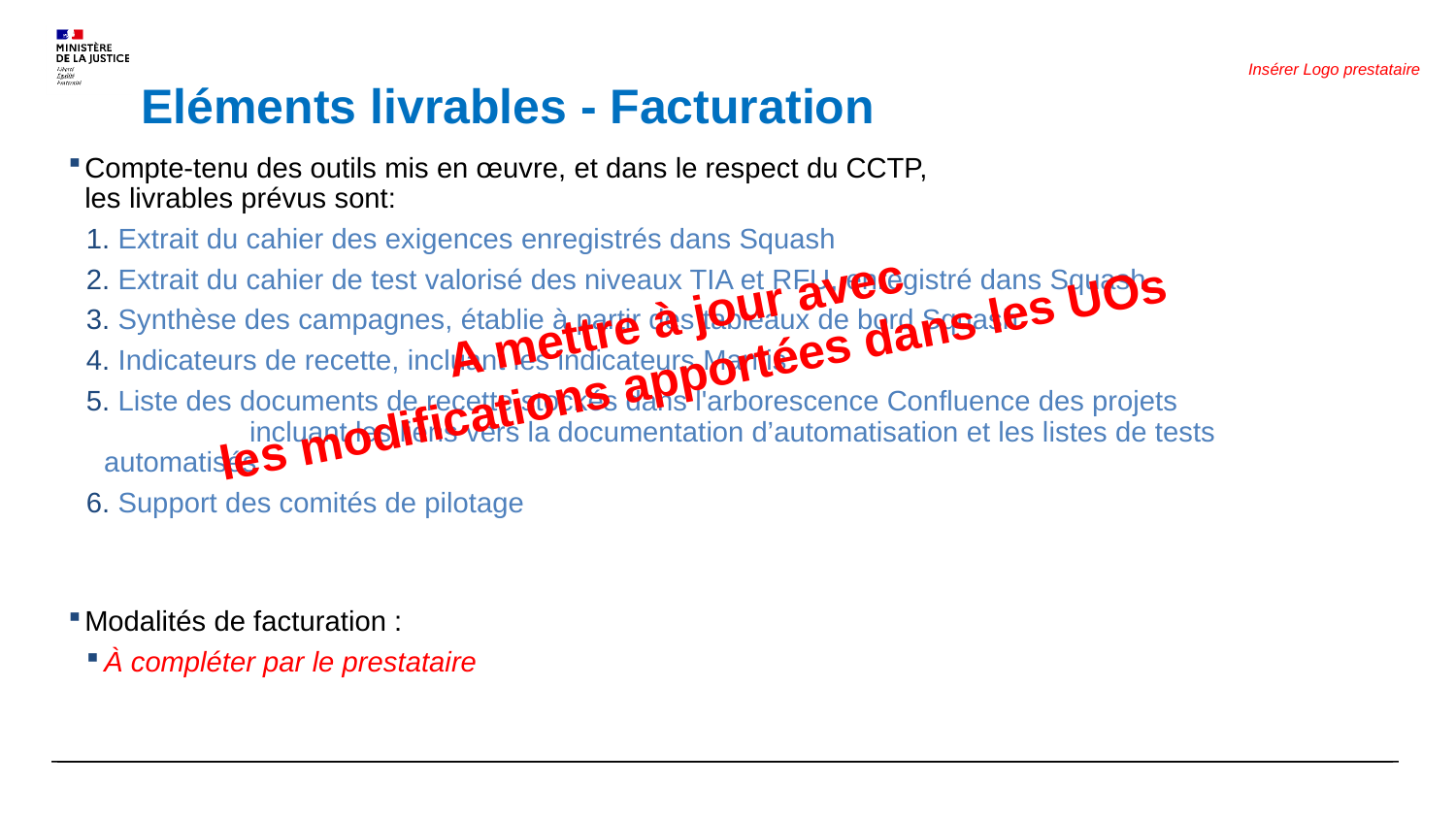

# Eléments livrables - Facturation
Compte-tenu des outils mis en œuvre, et dans le respect du CCTP,
les livrables prévus sont:
 Extrait du cahier des exigences enregistrés dans Squash
 Extrait du cahier de test valorisé des niveaux TIA et RFU, enregistré dans Squash
 Synthèse des campagnes, établie à partir des tableaux de bord Squash
 Indicateurs de recette, incluant les indicateurs Mantis
 Liste des documents de recette stockés dans l'arborescence Confluence des projets
	incluant les liens vers la documentation d’automatisation et les listes de tests automatisés
 Support des comités de pilotage

Modalités de facturation :
À compléter par le prestataire

A mettre à jour avec
les modifications apportées dans les UOs